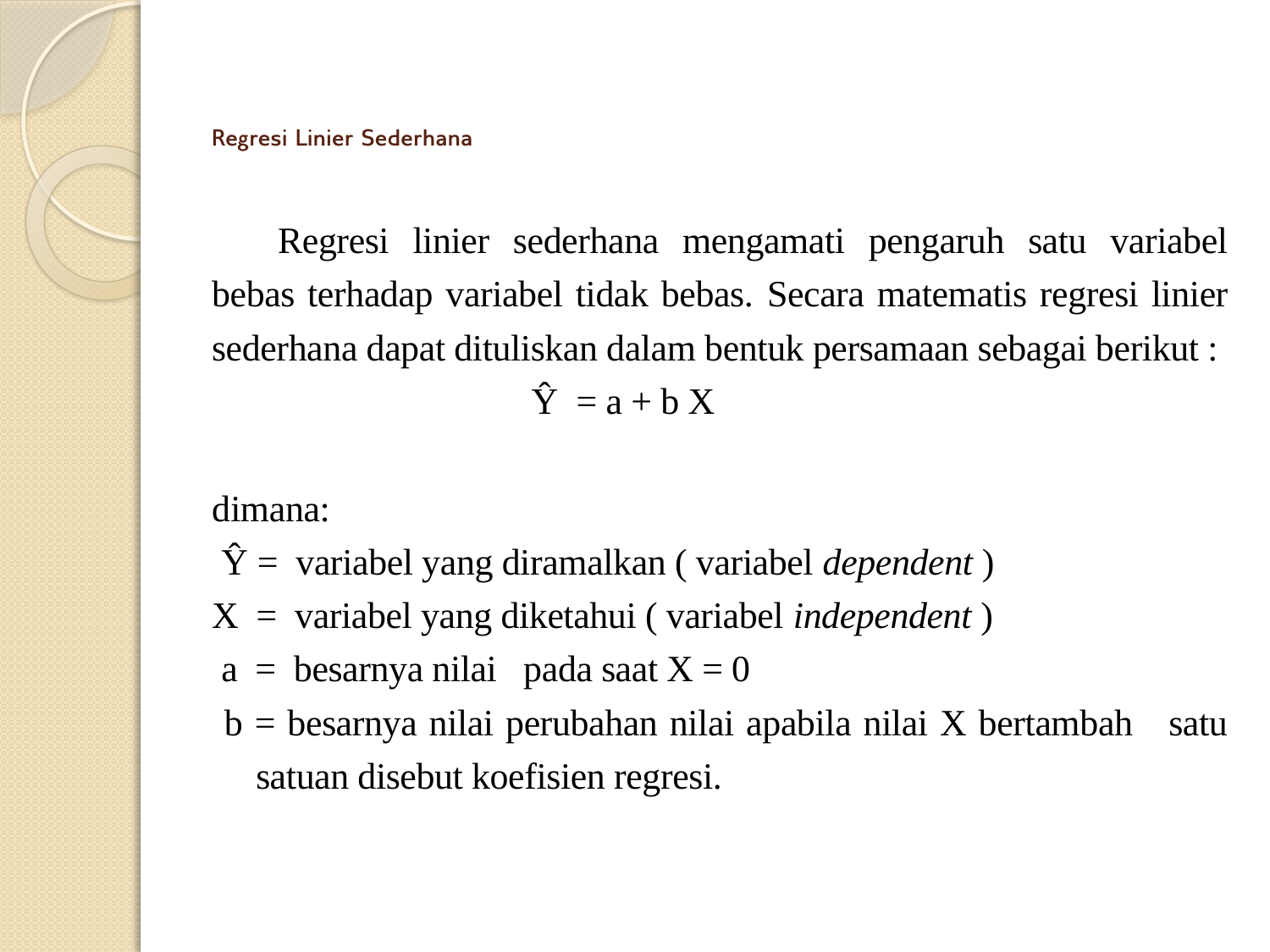

# Regresi Linier Sederhana
Regresi linier sederhana mengamati pengaruh satu variabel bebas terhadap variabel tidak bebas. Secara matematis regresi linier sederhana dapat dituliskan dalam bentuk persamaan sebagai berikut :
                                  Ŷ  = a + b X
dimana:
 Ŷ =  variabel yang diramalkan ( variabel dependent )
X  =  variabel yang diketahui ( variabel independent )
 a  =  besarnya nilai   pada saat X = 0
 b = besarnya nilai perubahan nilai apabila nilai X bertambah   satu satuan disebut koefisien regresi.